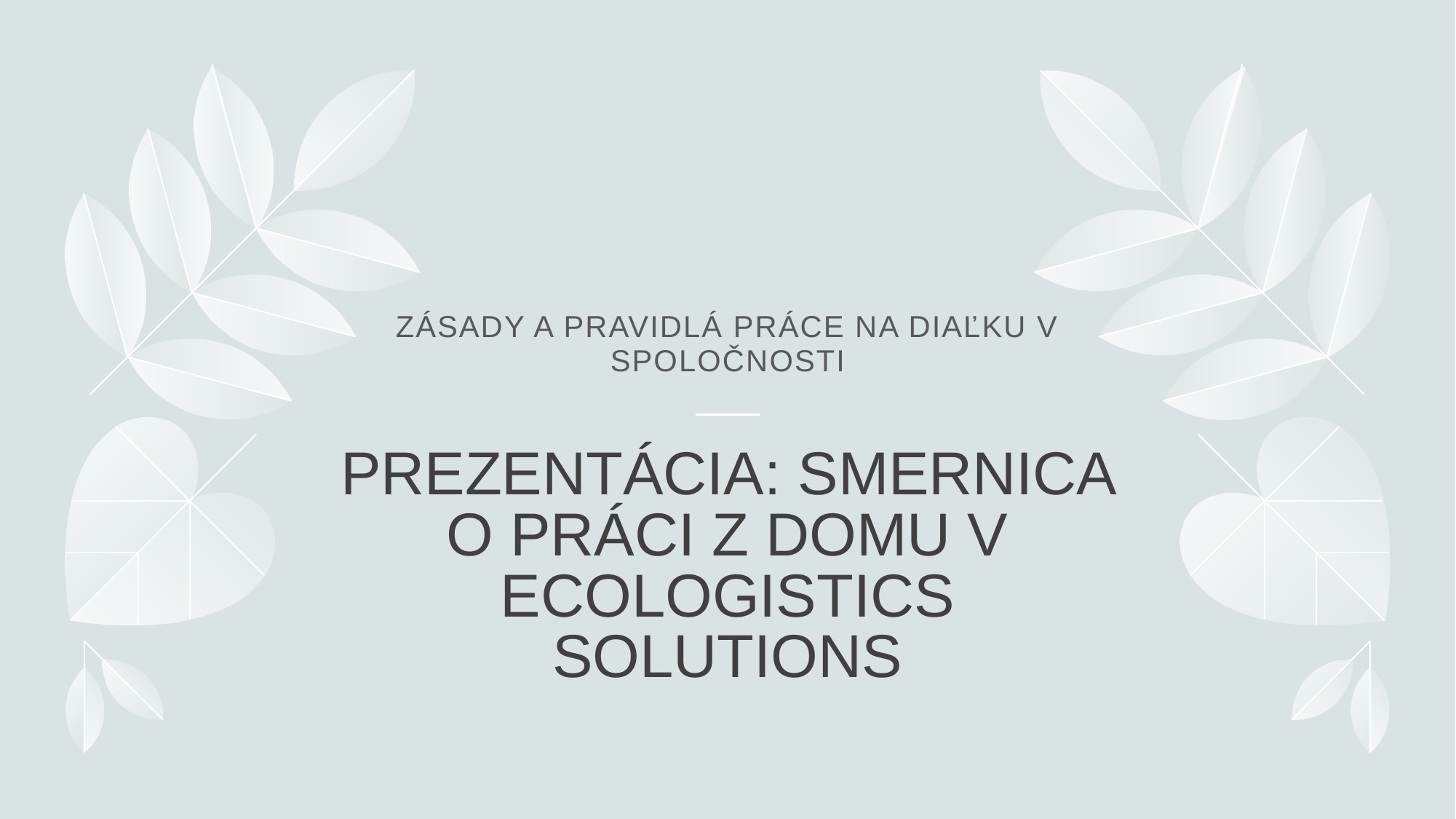

Zásady a pravidlá práce na diaľku v spoločnosti
# Prezentácia: Smernica o práci z domu v EcoLogistics Solutions